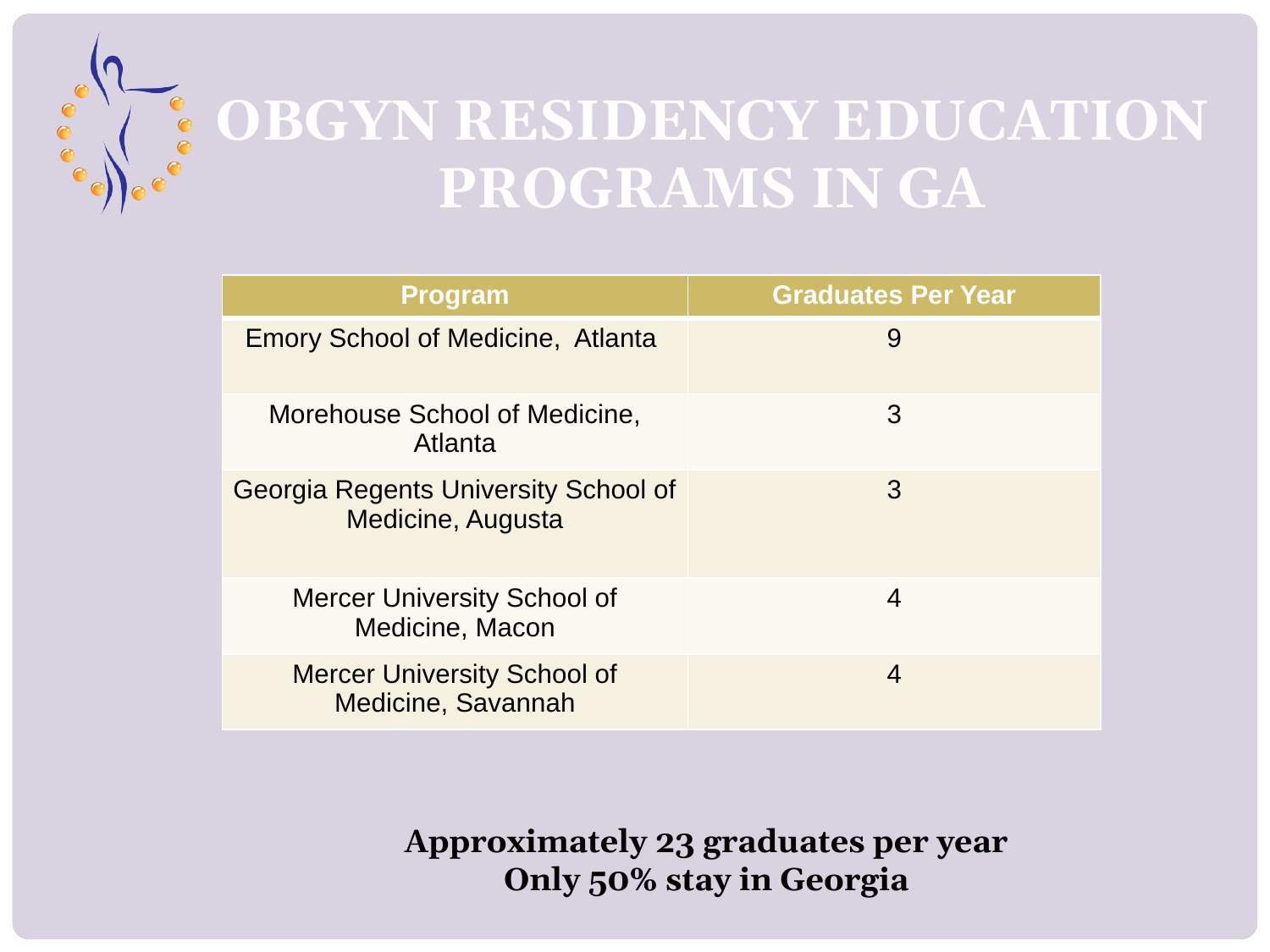

# OBGYN RESIDENCY EDUCATION PROGRAMS IN GA
| Program | Graduates Per Year |
| --- | --- |
| Emory School of Medicine, Atlanta | 9 |
| Morehouse School of Medicine, Atlanta | 3 |
| Georgia Regents University School of Medicine, Augusta | 3 |
| Mercer University School of Medicine, Macon | 4 |
| Mercer University School of Medicine, Savannah | 4 |
Approximately 23 graduates per year
Only 50% stay in Georgia